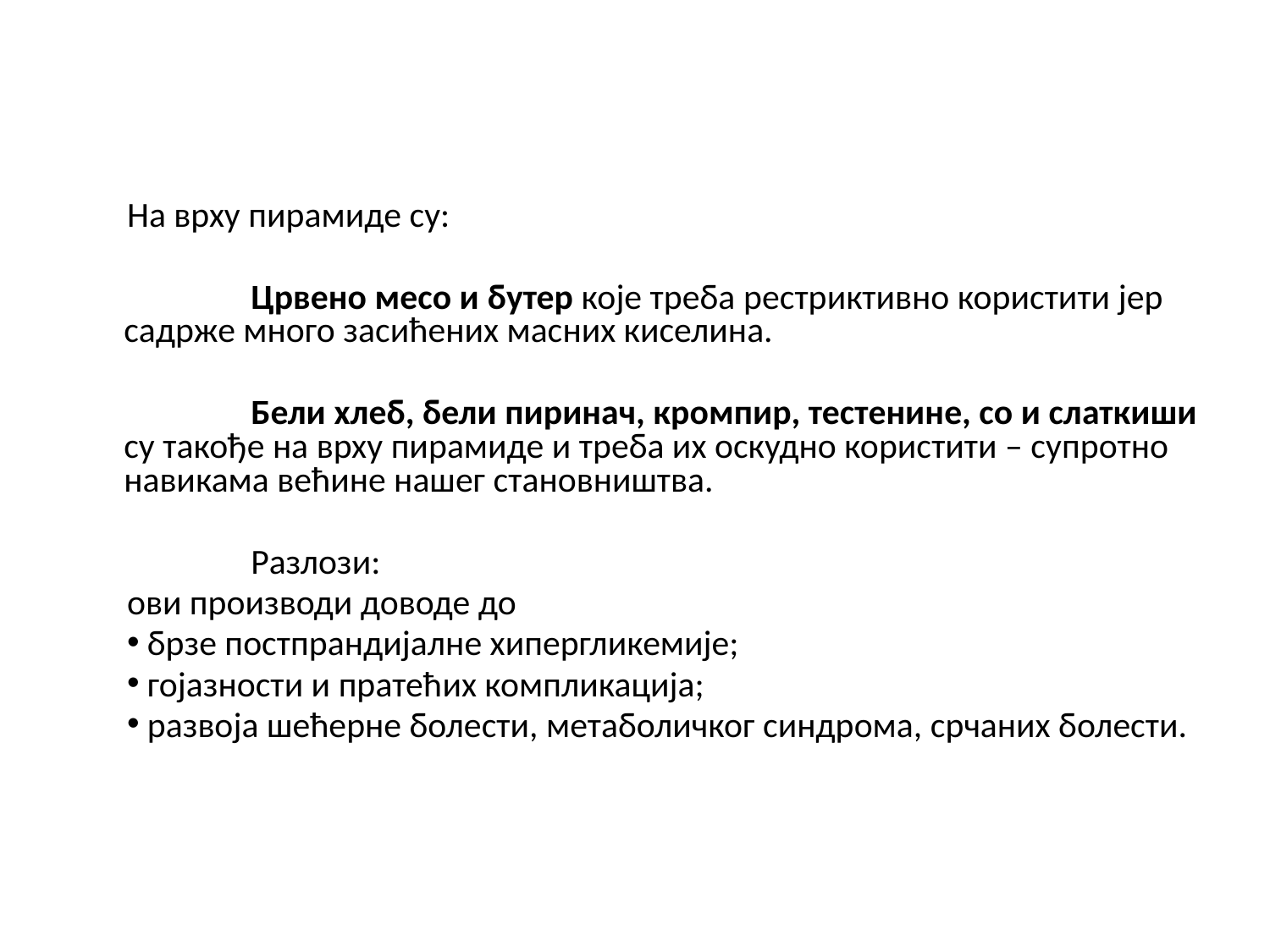

На врху пирамиде су:

	Црвено месо и бутер које треба рестриктивно користити јер садрже много засићених масних киселина.

	Бели хлеб, бели пиринач, кромпир, тестенине, со и слаткиши су такође на врху пирамиде и треба их оскудно користити – супротно навикама већине нашег становништва.

	Разлози:
ови производи доводе до
 брзе постпрандијалне хипергликемије;
 гојазности и пратећих компликација;
 развоја шећерне болести, метаболичког синдрома, срчаних болести.